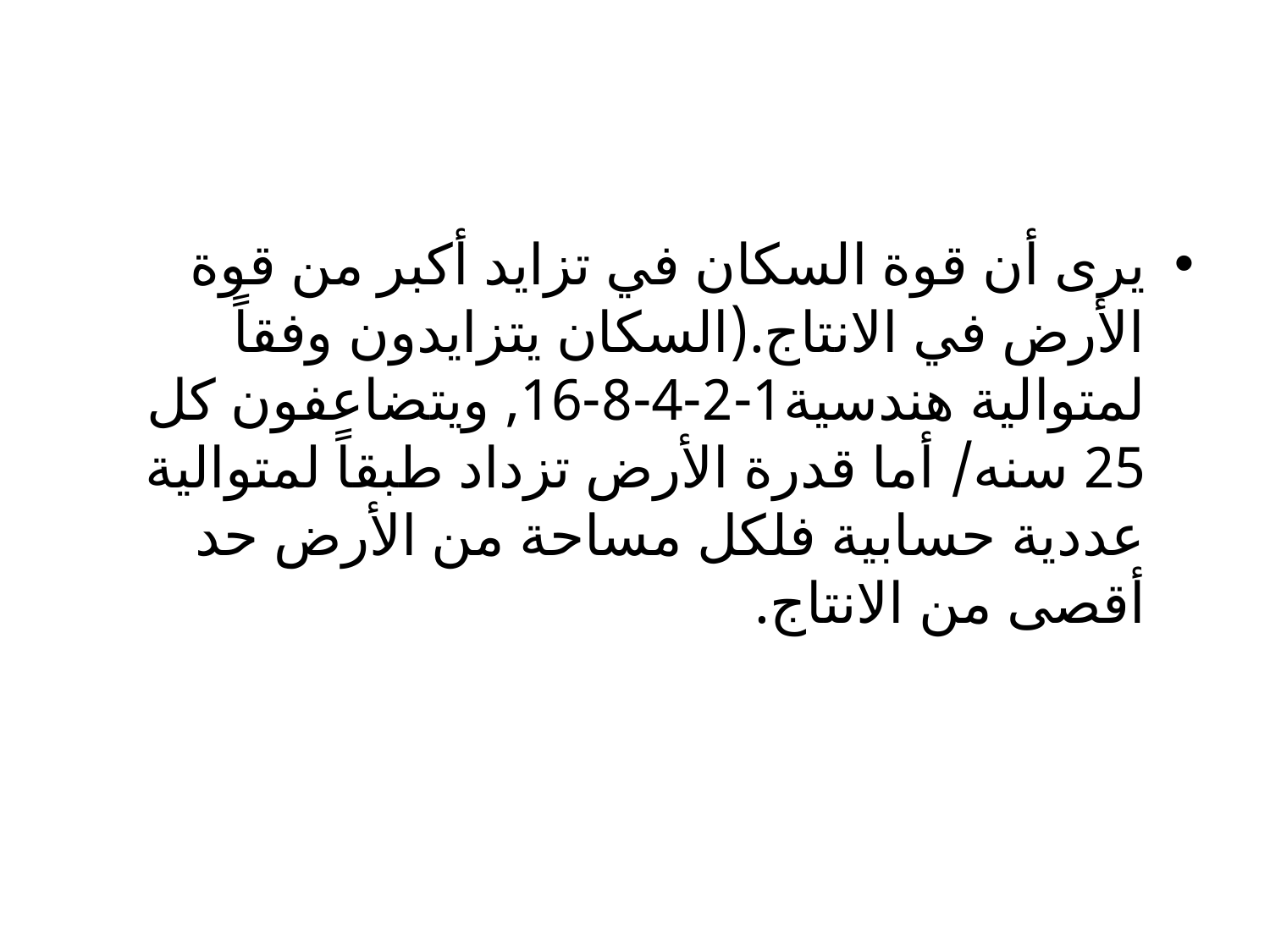

#
يرى أن قوة السكان في تزايد أكبر من قوة الأرض في الانتاج.(السكان يتزايدون وفقاً لمتوالية هندسية1-2-4-8-16, ويتضاعفون كل 25 سنه/ أما قدرة الأرض تزداد طبقاً لمتوالية عددية حسابية فلكل مساحة من الأرض حد أقصى من الانتاج.